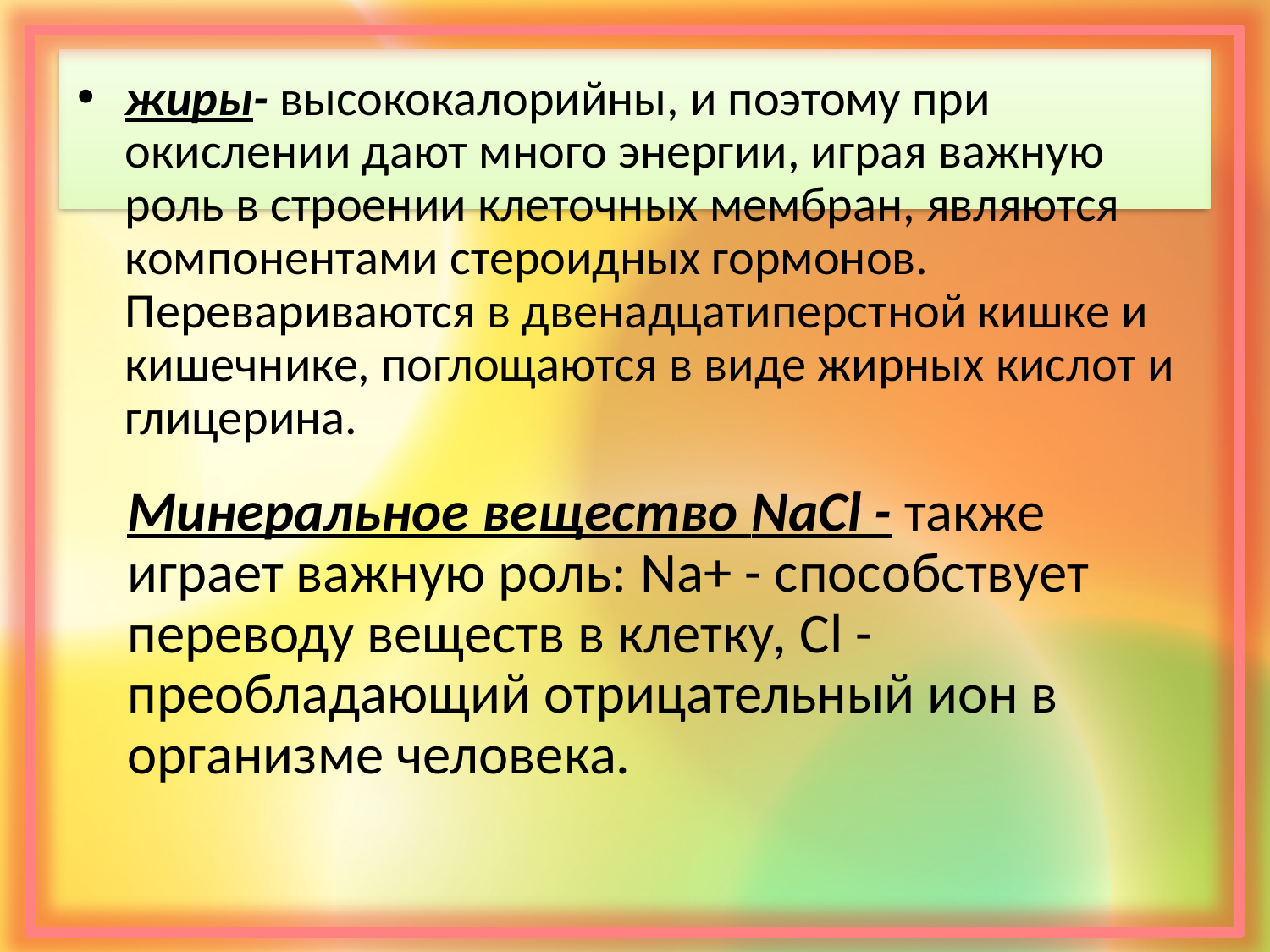

жиры- высококалорийны, и поэтому при окислении дают много энергии, играя важную роль в строении клеточных мембран, являются компонентами стероидных гормонов. Перевариваются в двенадцатиперст­ной кишке и кишечнике, поглощаются в виде жирных кислот и глицерина.

Минеральное вещество NaСl - также играет важную роль: Na+ - способствует переводу веществ в клетку, Сl - преобладающий отрицательный ион в организме человека.